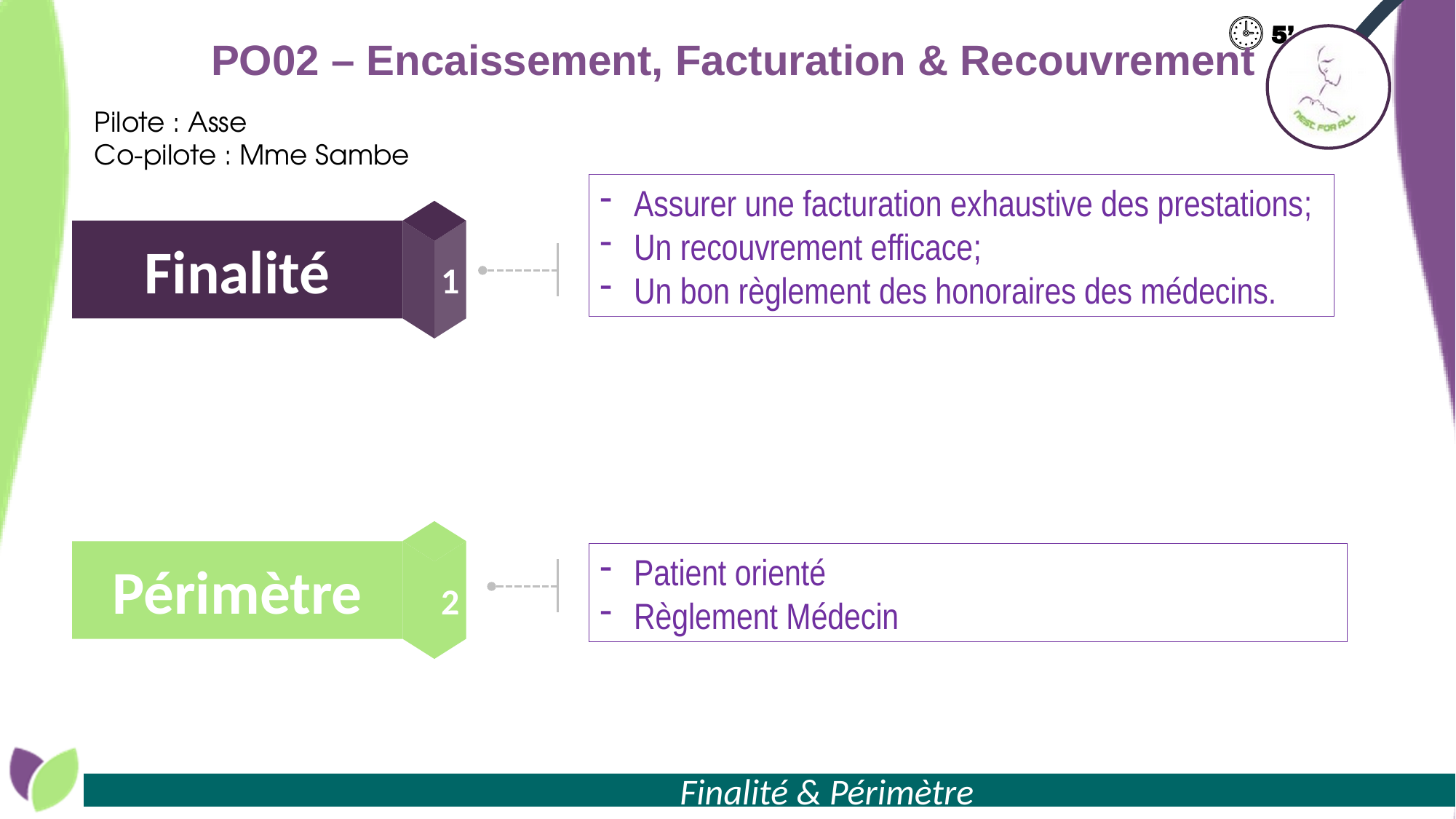

# PO02 – Encaissement, Facturation & Recouvrement
5’

Pilote : Asse
Co-pilote : Mme Sambe
Assurer une facturation exhaustive des prestations;
Un recouvrement efficace;
Un bon règlement des honoraires des médecins.

1
Finalité

2
Périmètre
Patient orienté
Règlement Médecin

  Finalité & Périmètre